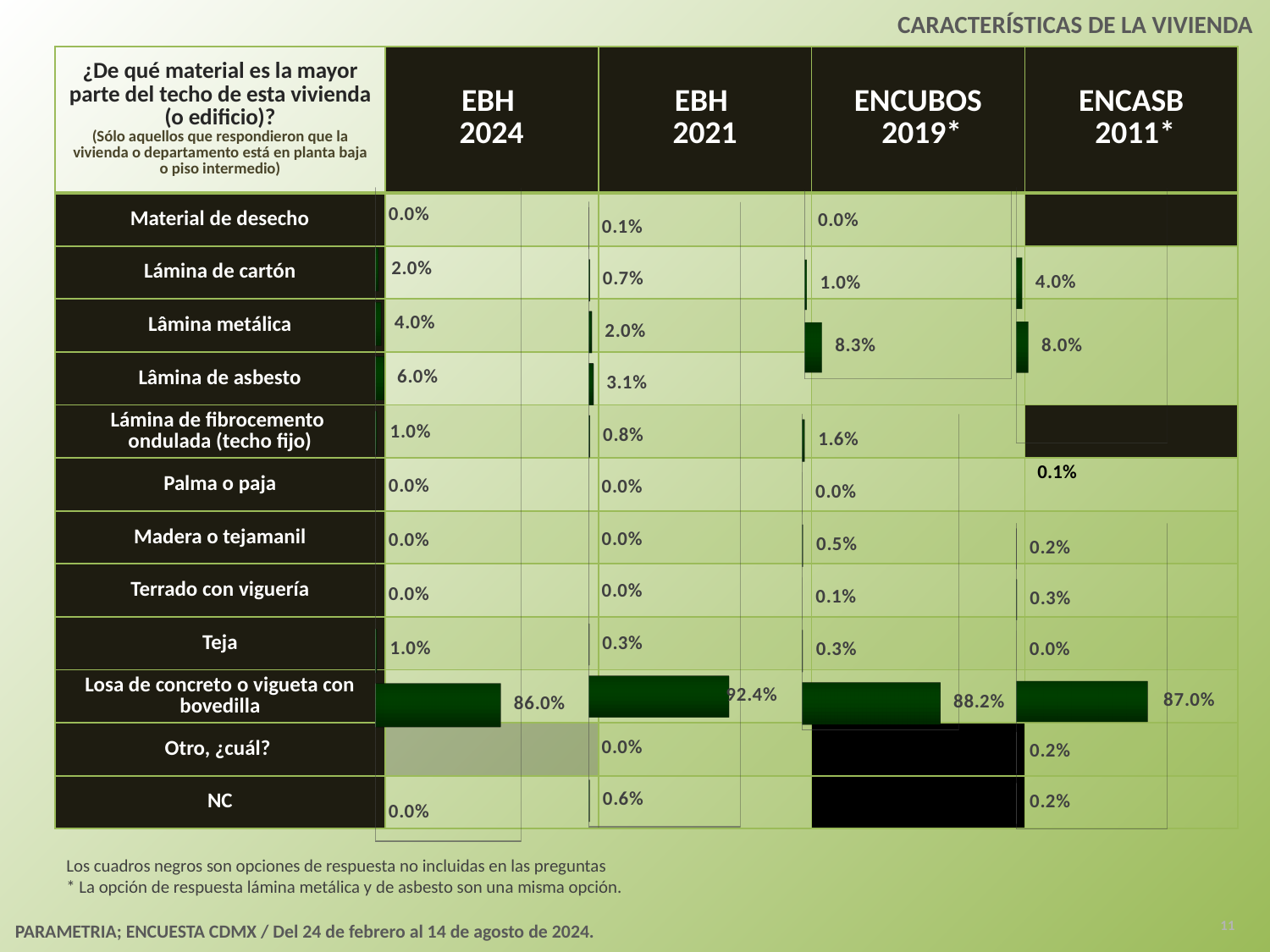

CARACTERÍSTICAS DE LA VIVIENDA
| ¿De qué material es la mayor parte del techo de esta vivienda (o edificio)? (Sólo aquellos que respondieron que la vivienda o departamento está en planta baja o piso intermedio) | EBH 2024 | EBH 2021 | ENCUBOS 2019\* | ENCASB 2011\* |
| --- | --- | --- | --- | --- |
| Material de desecho |  |  |  |  |
| Lámina de cartón |  |  |  |  |
| Lâmina metálica |  |  |  |  |
| Lâmina de asbesto |  |  |  |  |
| Lámina de fibrocemento ondulada (techo fijo) |  |  |  |  |
| Palma o paja |  |  |  | 0.1% |
| Madera o tejamanil |  |  |  |  |
| Terrado con viguería |  |  |  |  |
| Teja |  |  |  |  |
| Losa de concreto o vigueta con bovedilla |  |  |  |  |
| Otro, ¿cuál? |  |  |  |  |
| NC |  |  |  |  |

[unsupported chart]

[unsupported chart]

[unsupported chart]

[unsupported chart]

[unsupported chart]

[unsupported chart]

Los cuadros negros son opciones de respuesta no incluidas en las preguntas
* La opción de respuesta lámina metálica y de asbesto son una misma opción.
11
PARAMETRIA; ENCUESTA CDMX / Del 24 de febrero al 14 de agosto de 2024.